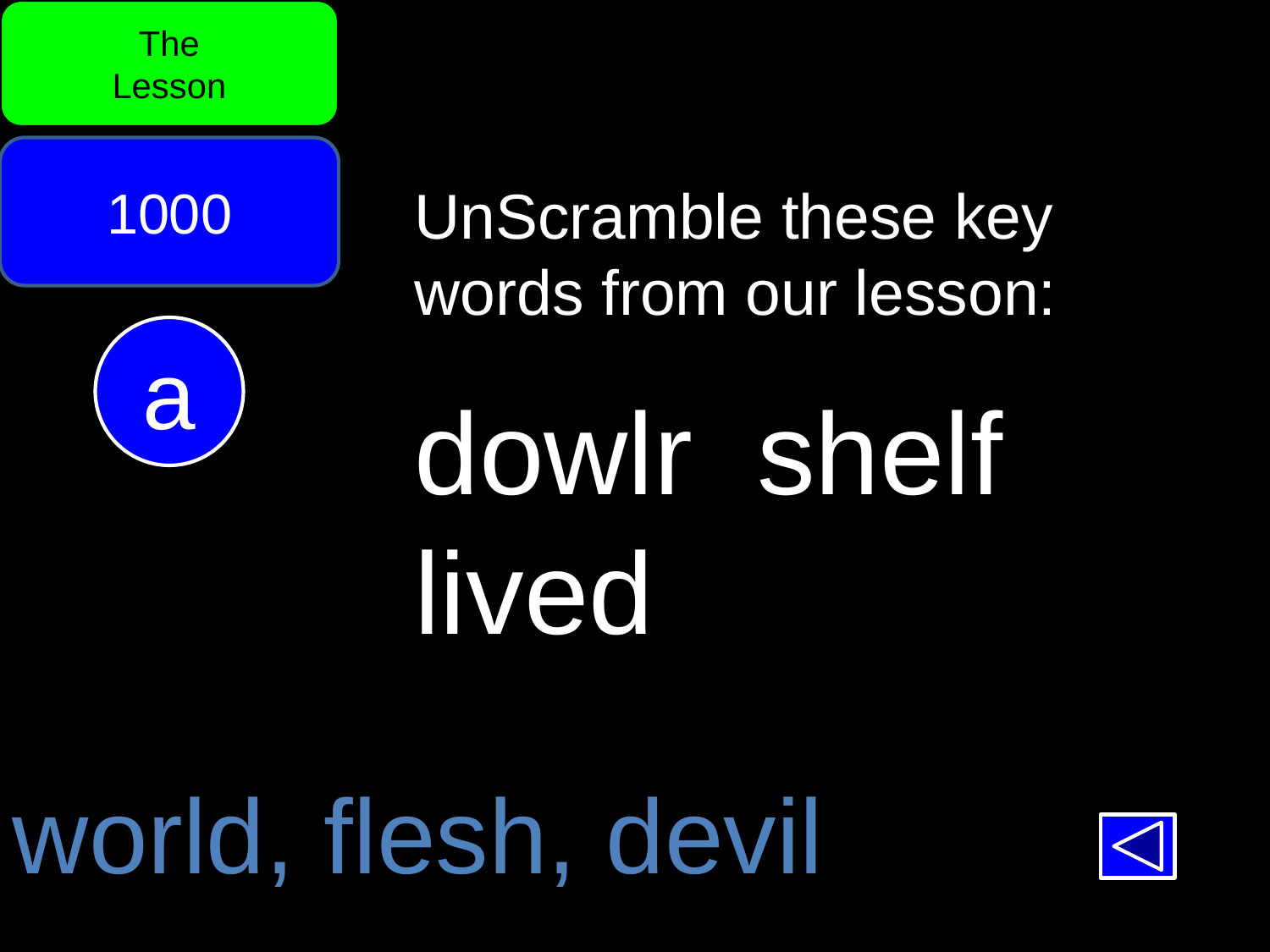

The
Lesson
1000
UnScramble these key words from our lesson:

dowlr  shelf
lived
a
world, flesh, devil